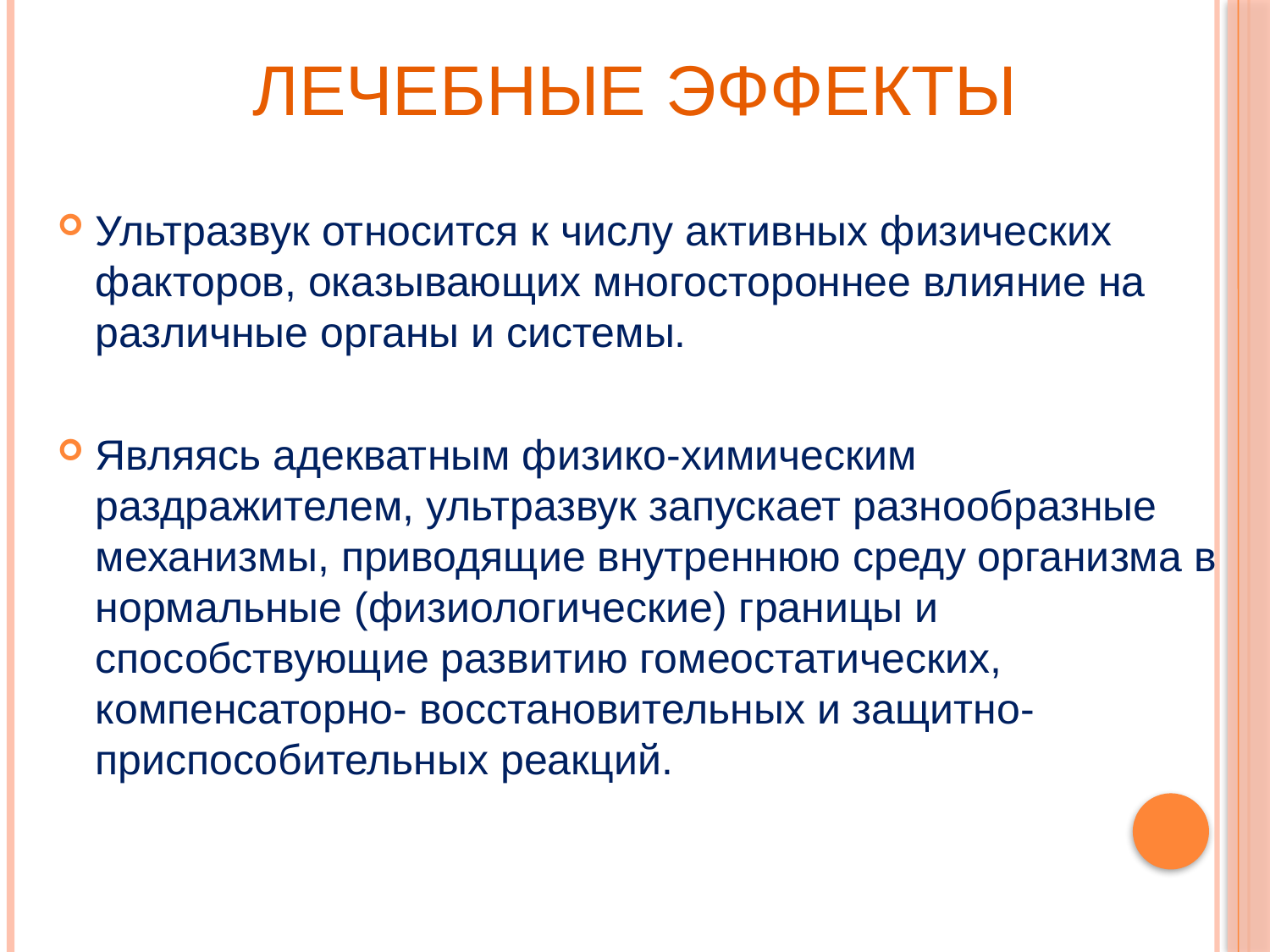

# Лечебные эффекты

Ультразвук относится к числу активных физических факторов, оказывающих многостороннее влияние на различные органы и системы.

Являясь адекватным физико-химическим раздражителем, ультразвук запускает разнообразные механизмы, приводящие внутреннюю среду организма в нормальные (физиологические) границы и способствующие развитию гомеостатических, компенсаторно- восстановительных и защитно-приспособительных реакций.